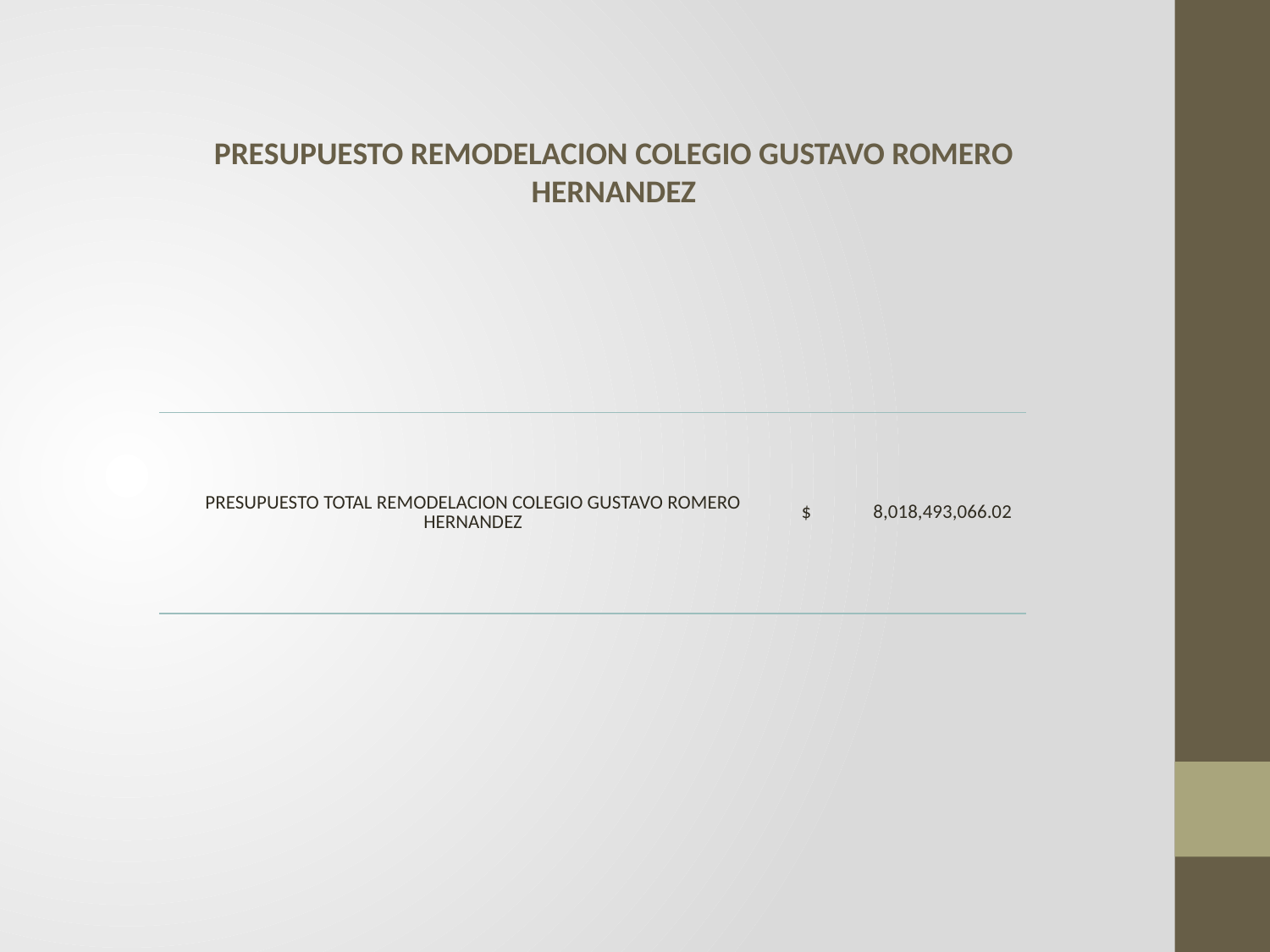

PRESUPUESTO REMODELACION COLEGIO GUSTAVO ROMERO HERNANDEZ

| PRESUPUESTO TOTAL REMODELACION COLEGIO GUSTAVO ROMERO HERNANDEZ | $ 8,018,493,066.02 |
| --- | --- |